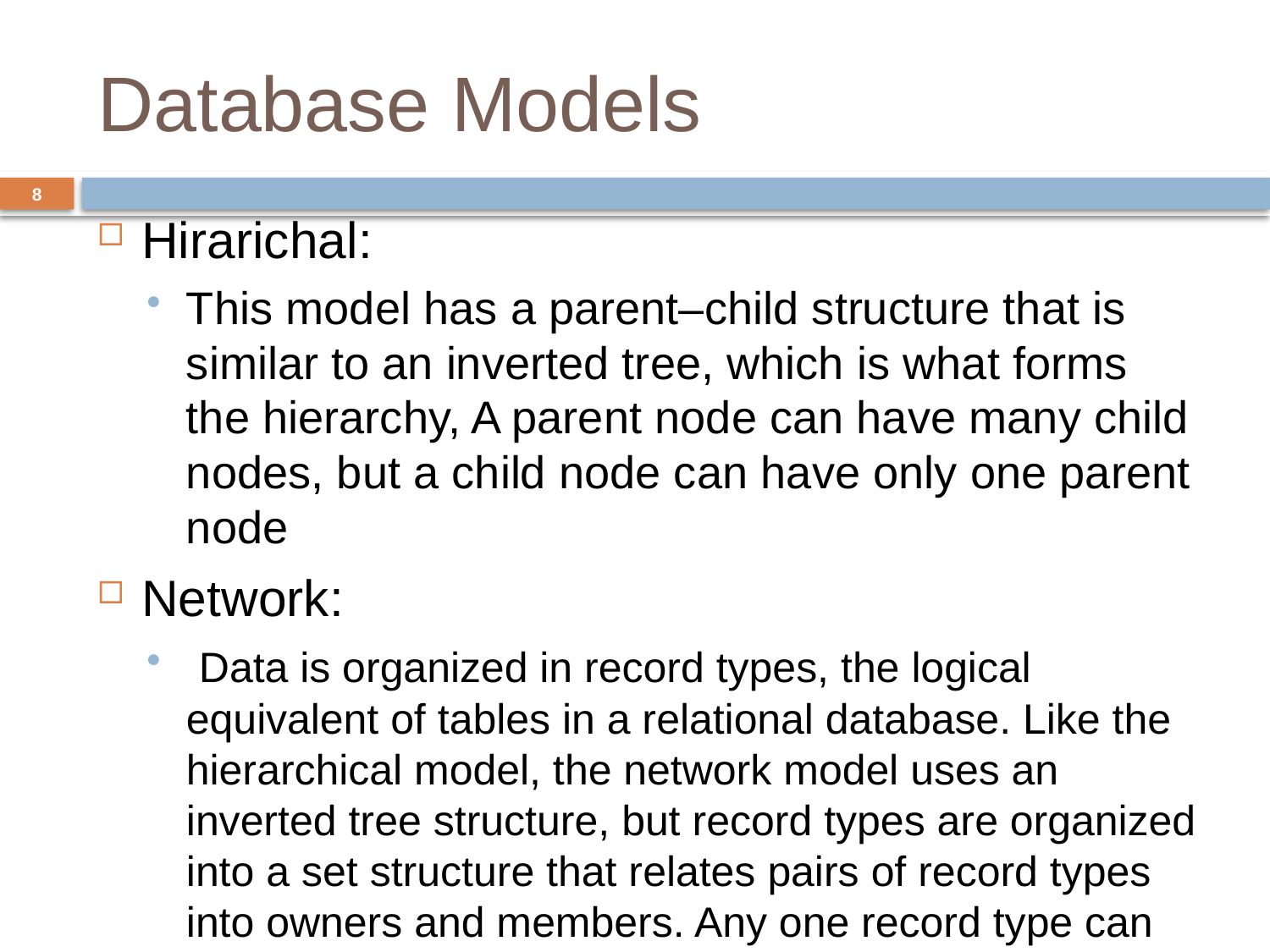

# Database Models
8
Hirarichal:
This model has a parent–child structure that is similar to an inverted tree, which is what forms the hierarchy, A parent node can have many child nodes, but a child node can have only one parent node
Network:
 Data is organized in record types, the logical equivalent of tables in a relational database. Like the hierarchical model, the network model uses an inverted tree structure, but record types are organized into a set structure that relates pairs of record types into owners and members. Any one record type can participate in any set with other record types in the database